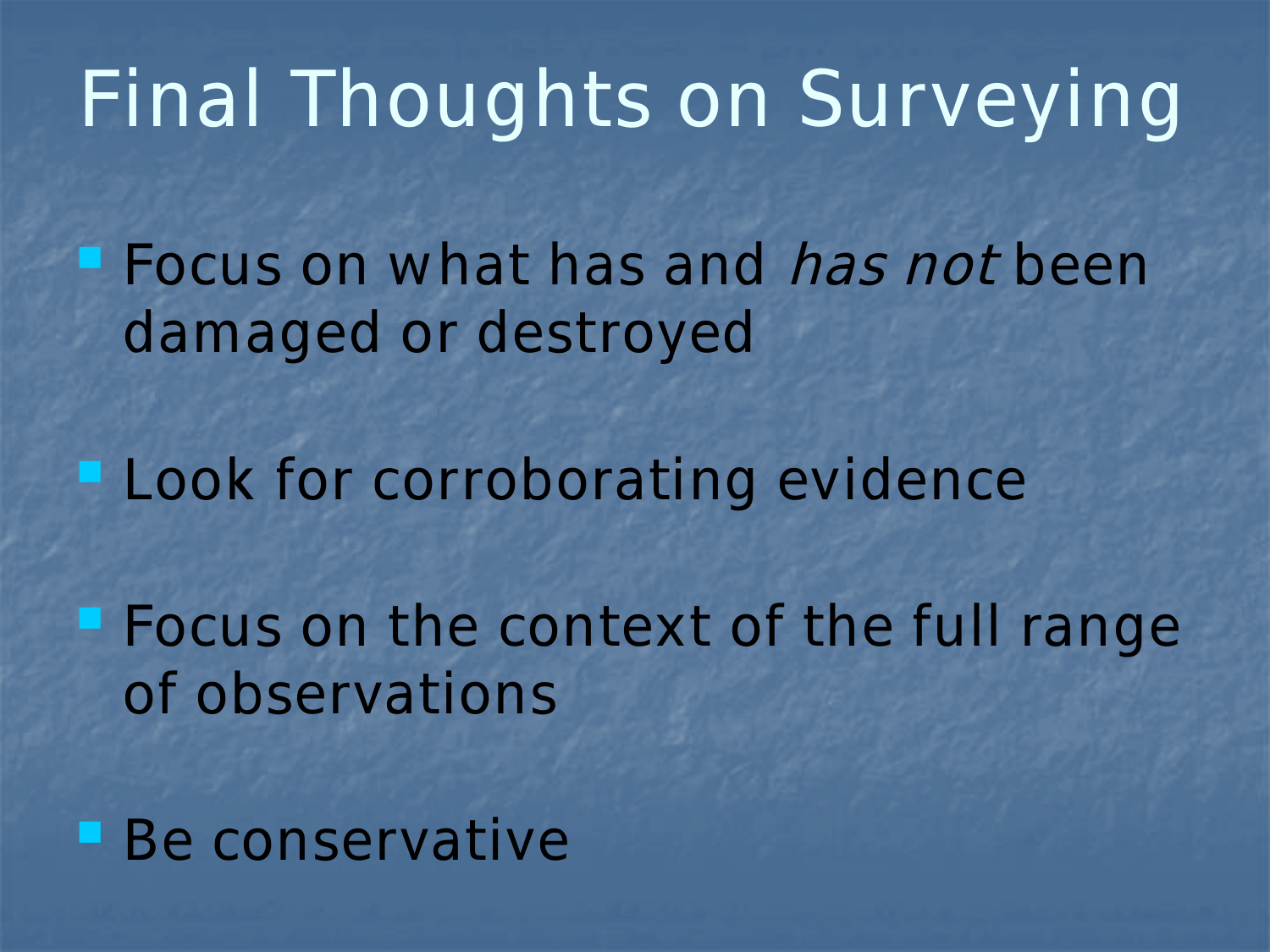

# Final Thoughts on Surveying
Focus on what has and has not been damaged or destroyed
Look for corroborating evidence
Focus on the context of the full range of observations
Be conservative